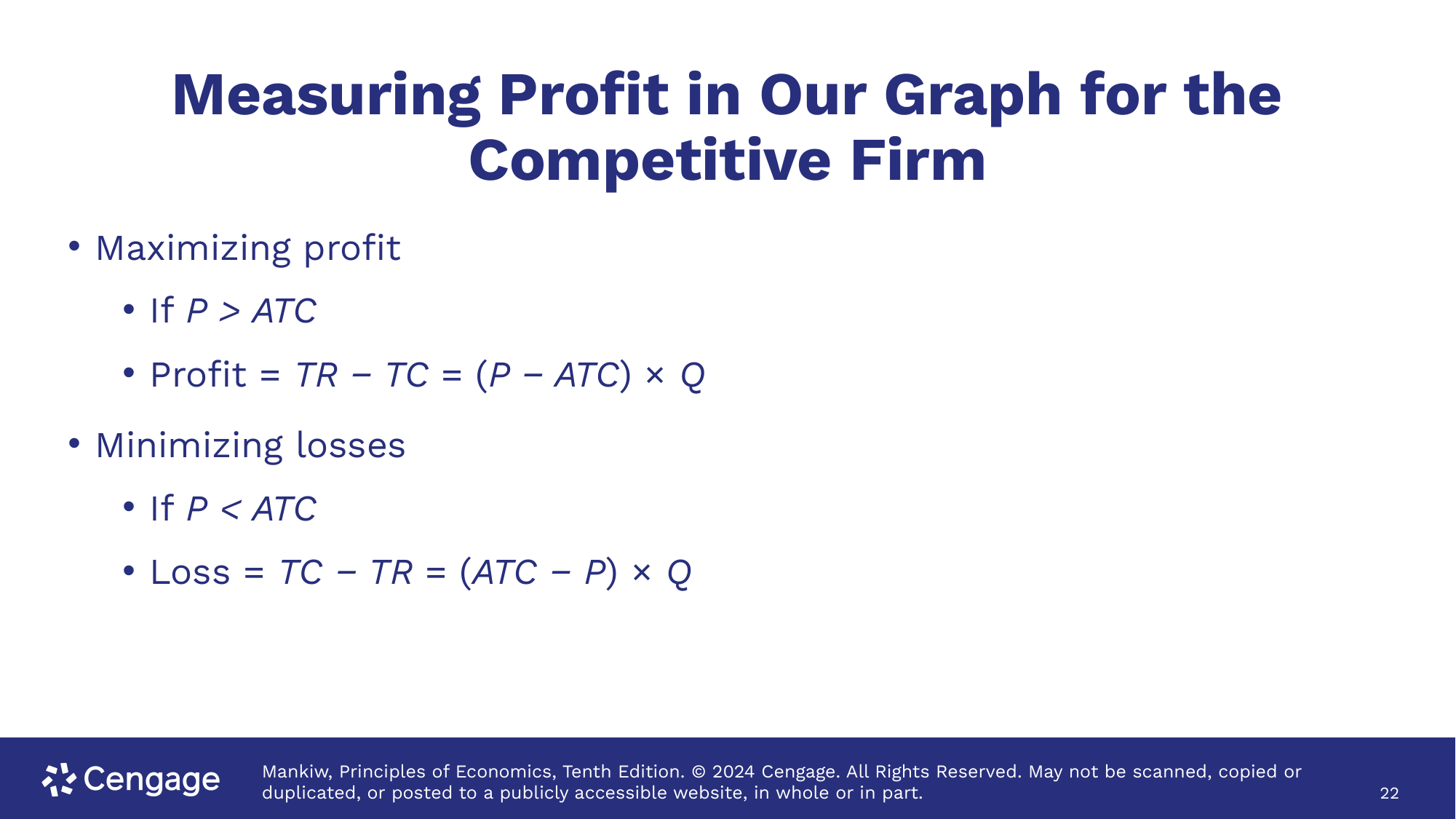

# Measuring Profit in Our Graph for the Competitive Firm
Maximizing profit
If P > ATC
Profit = TR − TC = (P − ATC) × Q
Minimizing losses
If P < ATC
Loss = TC − TR = (ATC − P) × Q